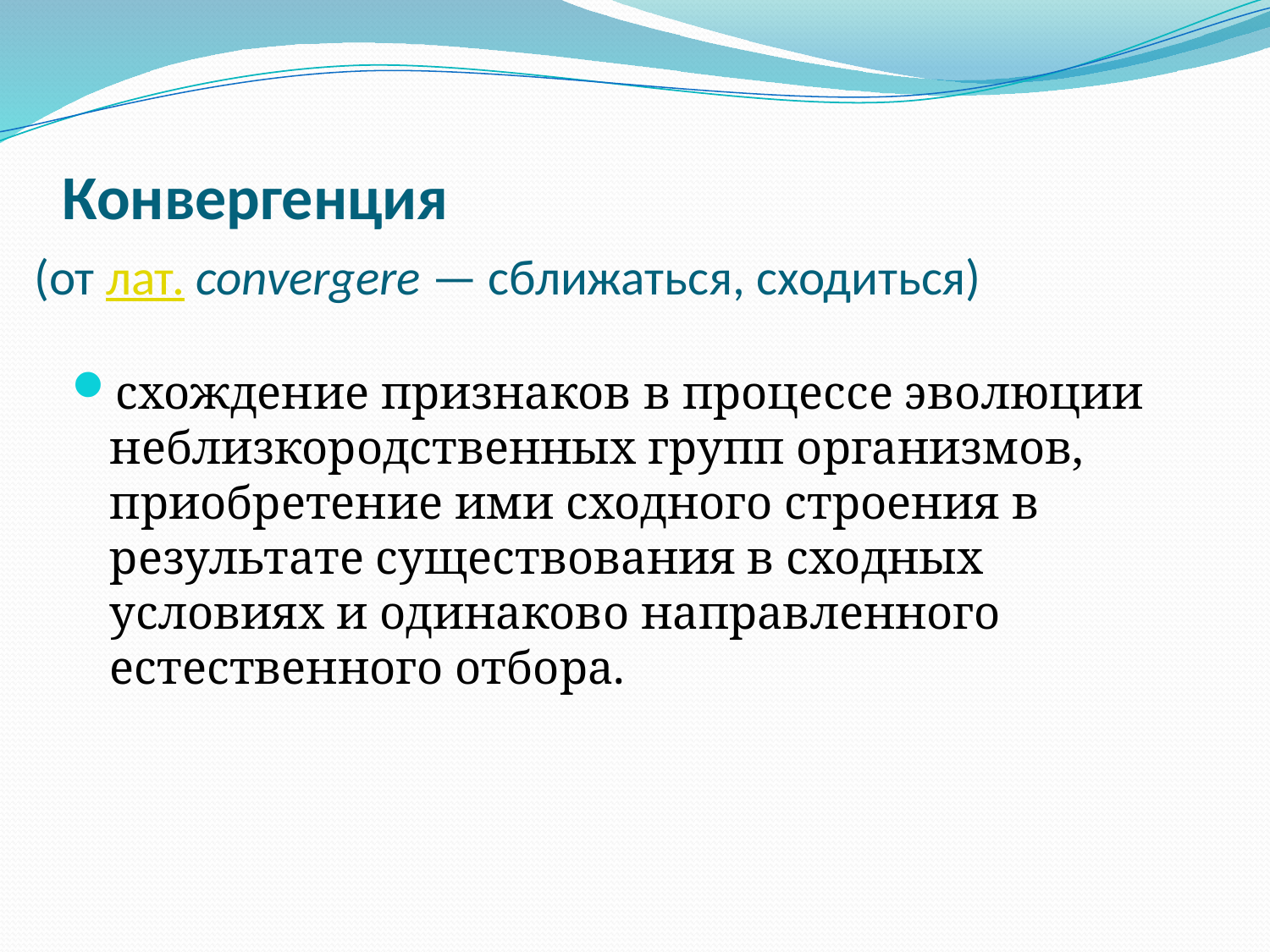

# Конвергенция  (от лат. convergere — сближаться, сходиться)
схождение признаков в процессе эволюции неблизкородственных групп организмов, приобретение ими сходного строения в результате существования в сходных условиях и одинаково направленного естественного отбора.